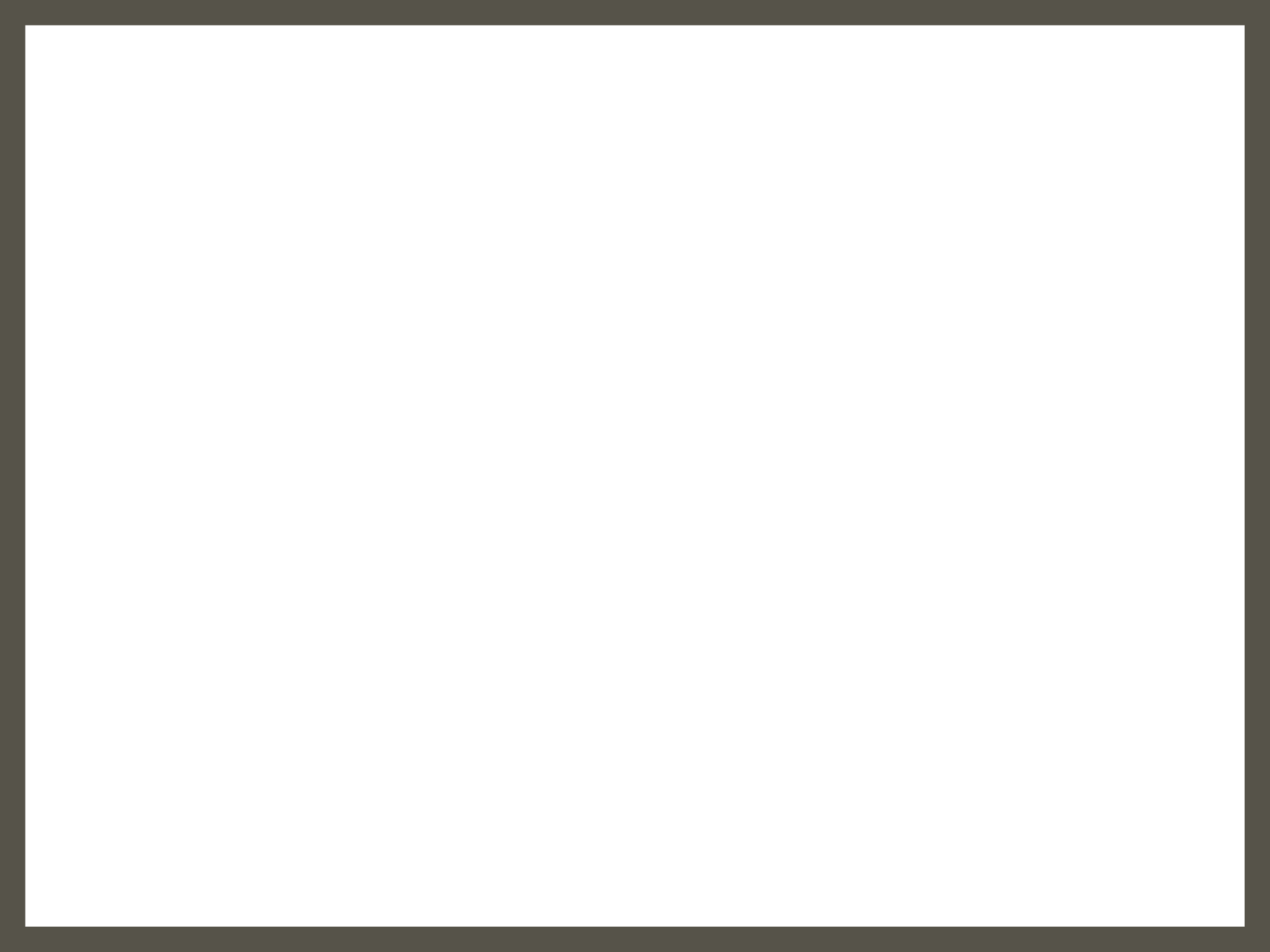

Allama Iqbal Open University (AIOU)
Allama Iqbal Open University (AIOU), Pakistan boasts to be the 4rth largest university in the world in terms of number of students. The number of students enrolled in AIOU has crossed the gigantic number of 700,000. There are some more than 30,000 tutors and its study centers are present across the country.